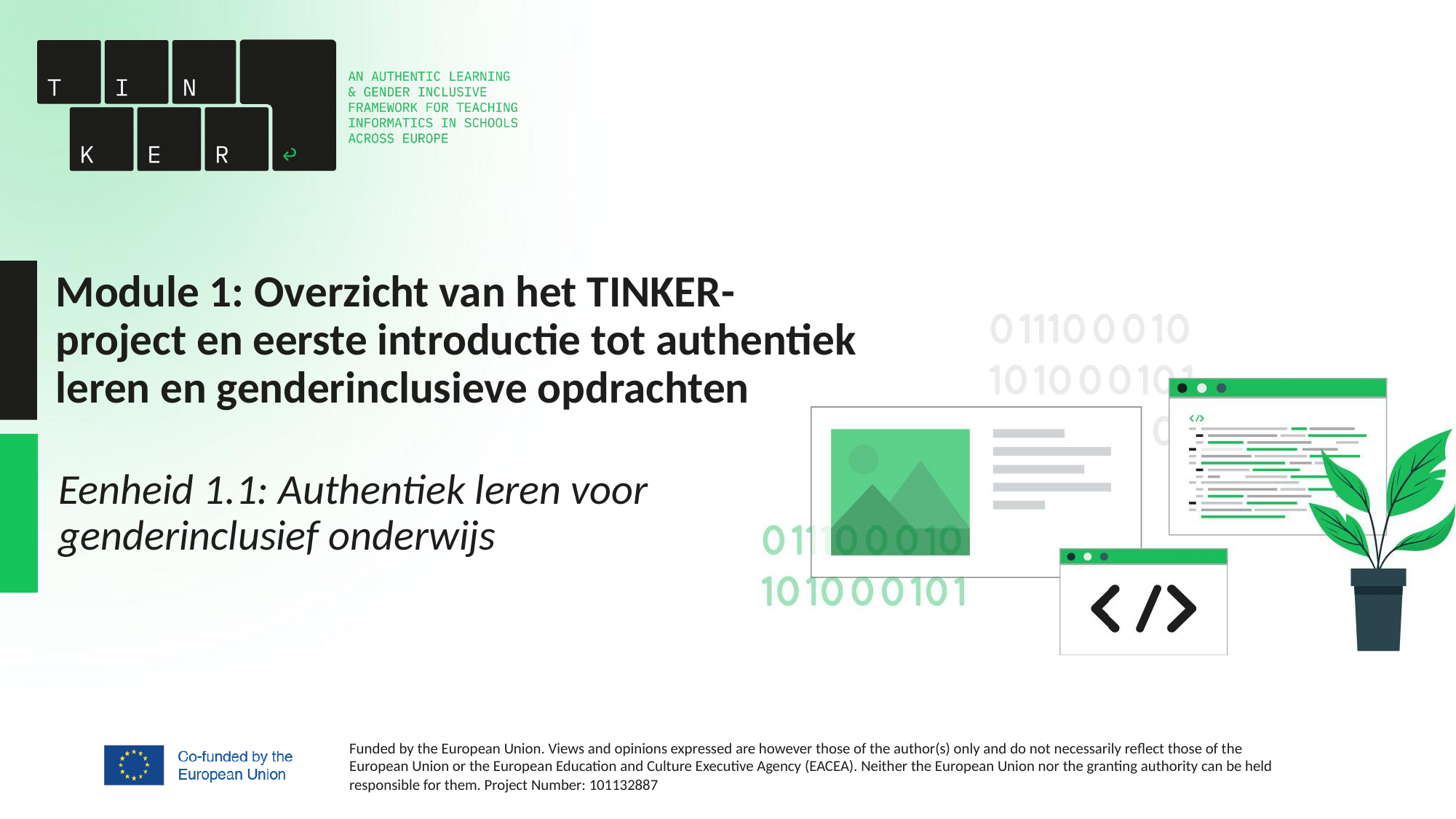

# Module 1: Overzicht van het TINKER-project en eerste introductie tot authentiek leren en genderinclusieve opdrachten
Eenheid 1.1: Authentiek leren voor genderinclusief onderwijs